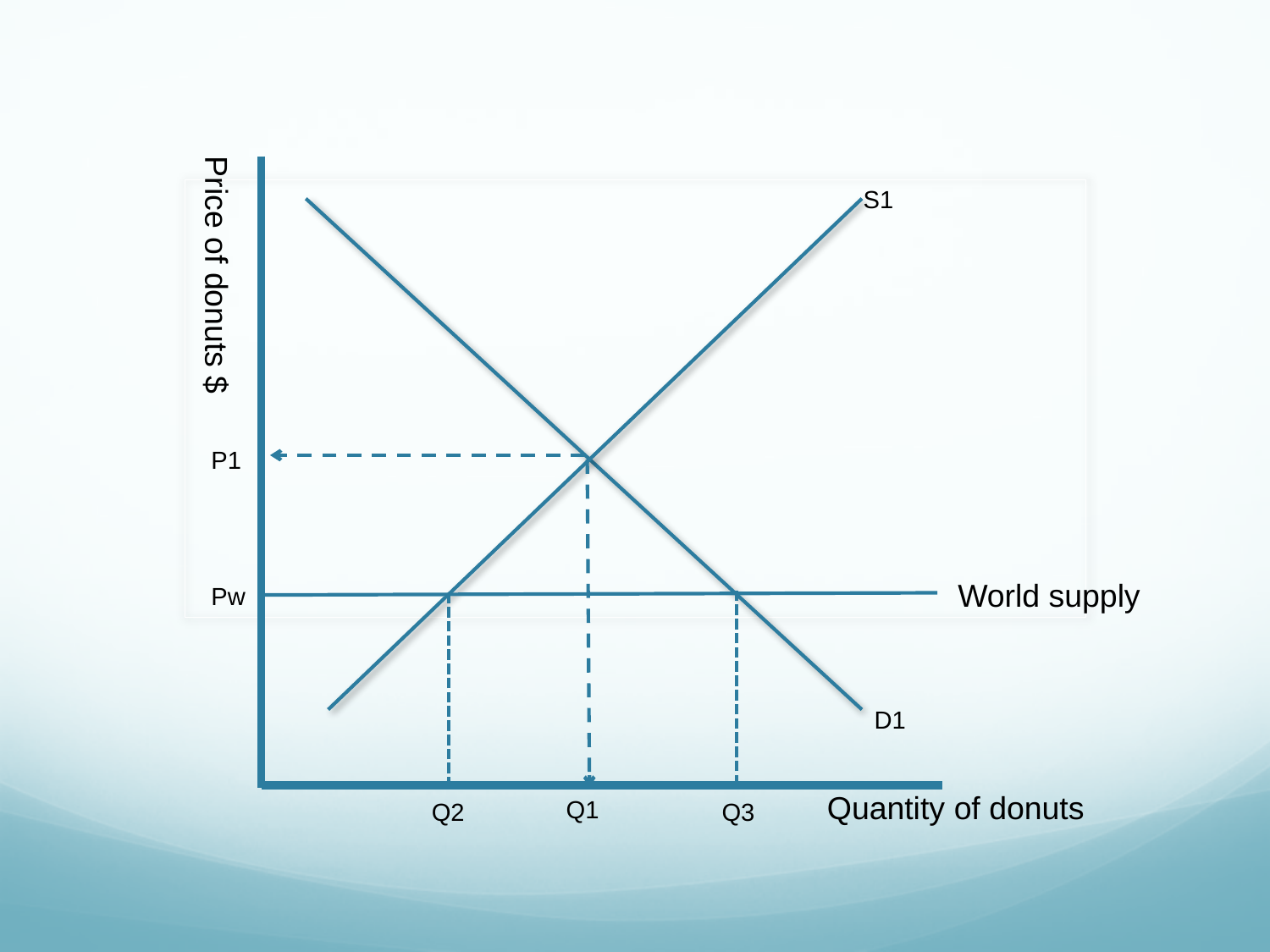

S1
Price of donuts $
P1
D1
Quantity of donuts
Q1
World supply
Pw
Q2
Q3